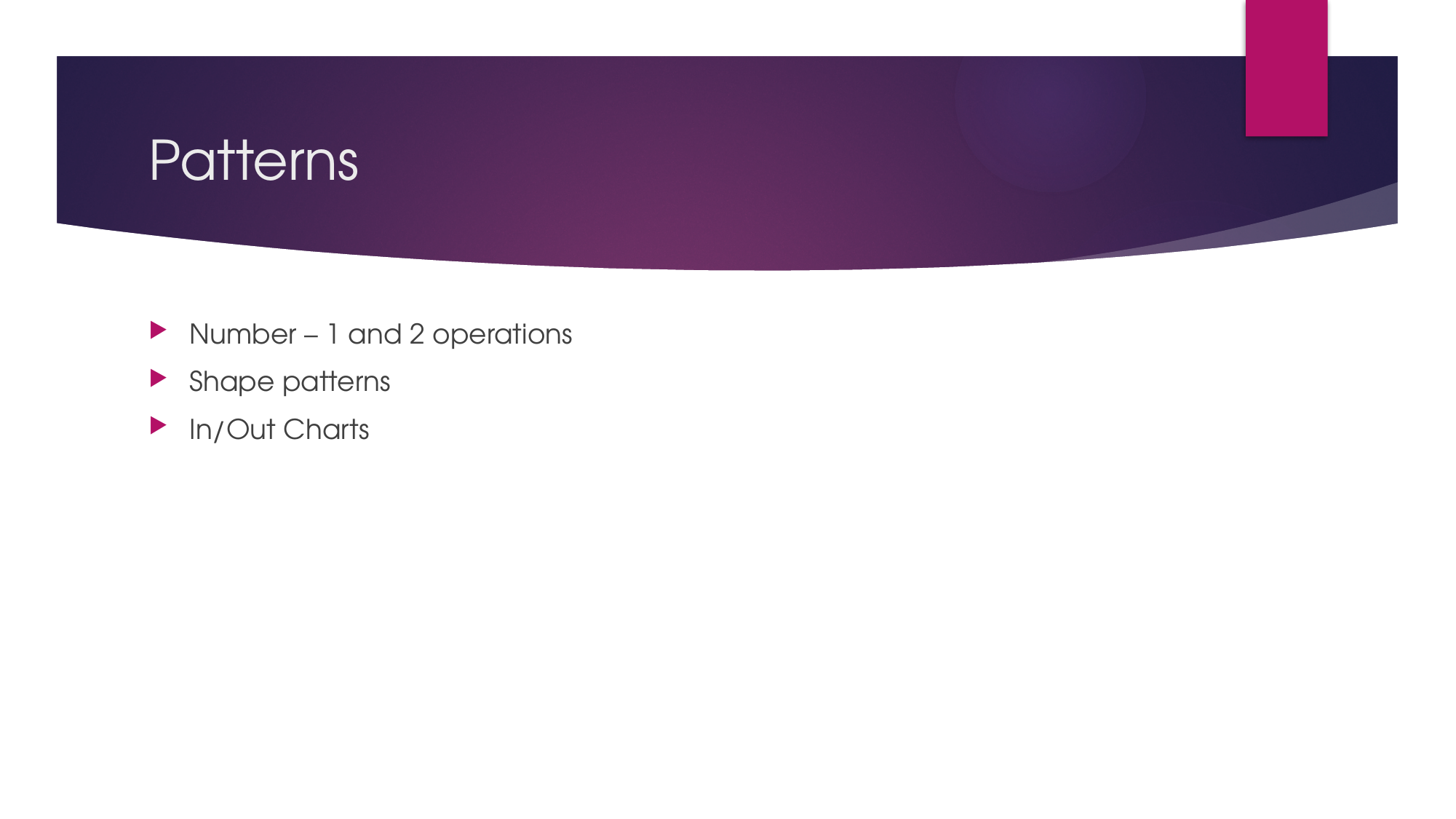

# Patterns
Number – 1 and 2 operations
Shape patterns
In/Out Charts